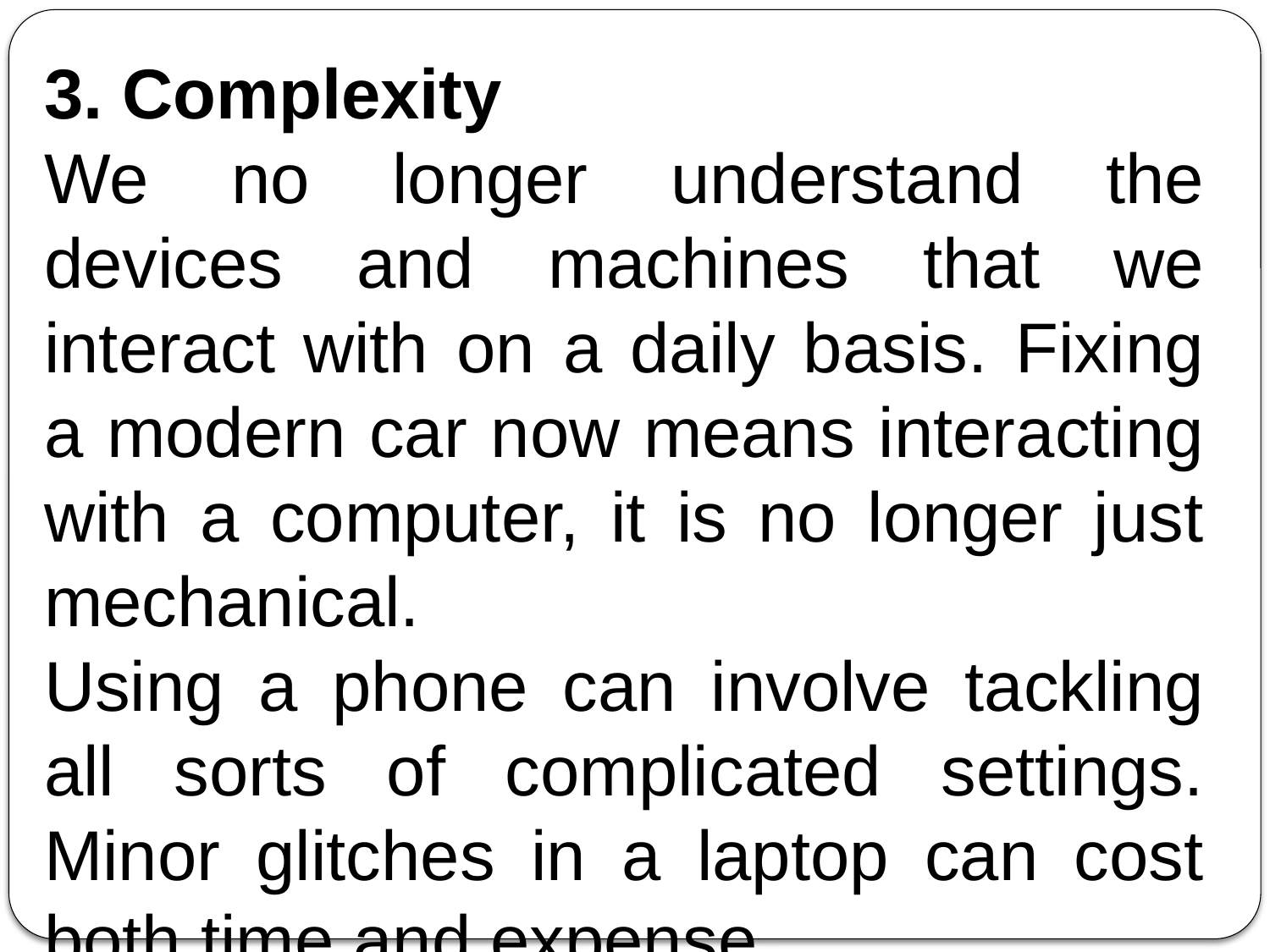

3. Complexity
We no longer understand the devices and machines that we interact with on a daily basis. Fixing a modern car now means interacting with a computer, it is no longer just mechanical.
Using a phone can involve tackling all sorts of complicated settings. Minor glitches in a laptop can cost both time and expense.